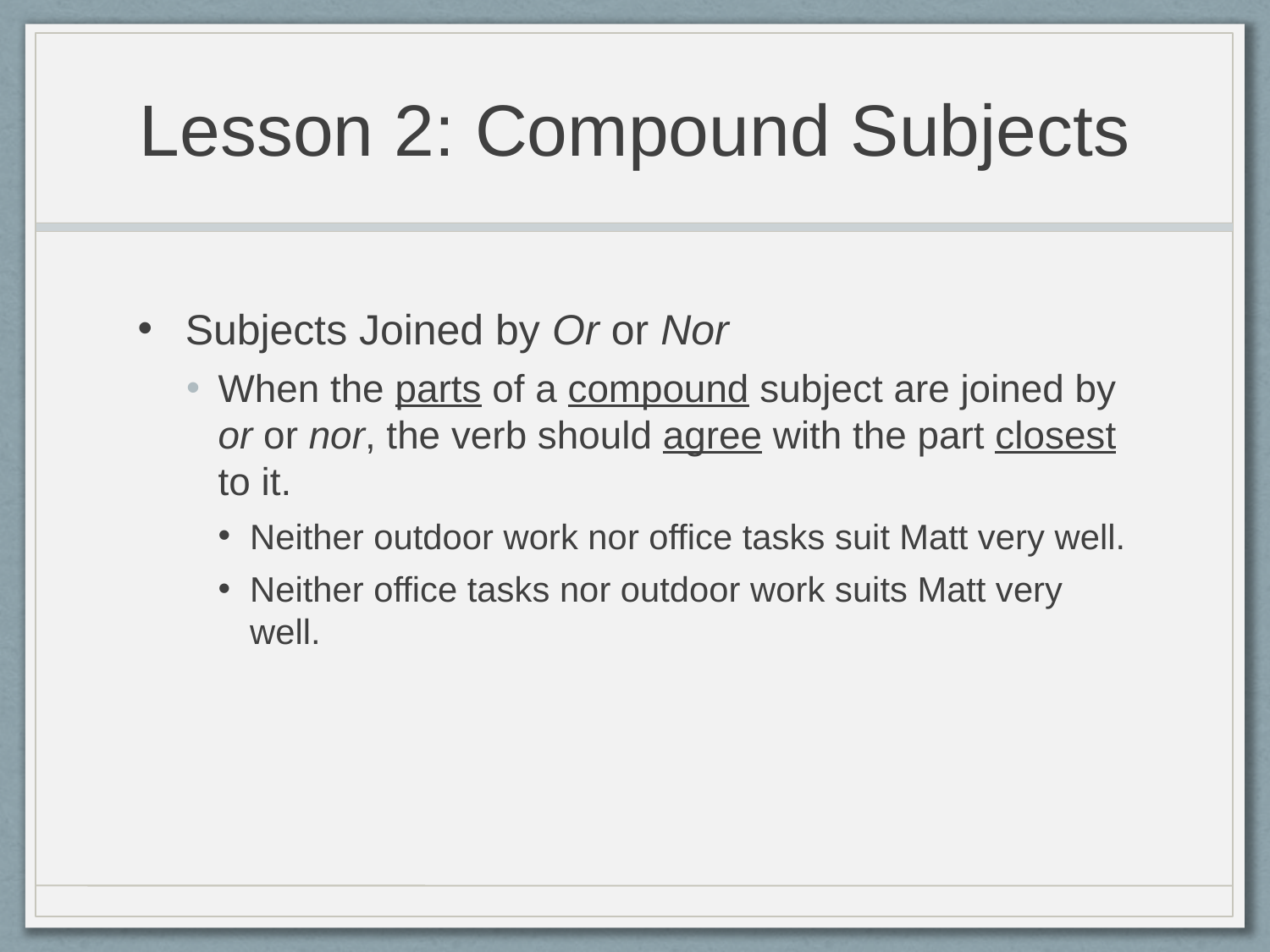

# Lesson 2: Compound Subjects
Subjects Joined by Or or Nor
When the parts of a compound subject are joined by or or nor, the verb should agree with the part closest to it.
Neither outdoor work nor office tasks suit Matt very well.
Neither office tasks nor outdoor work suits Matt very well.